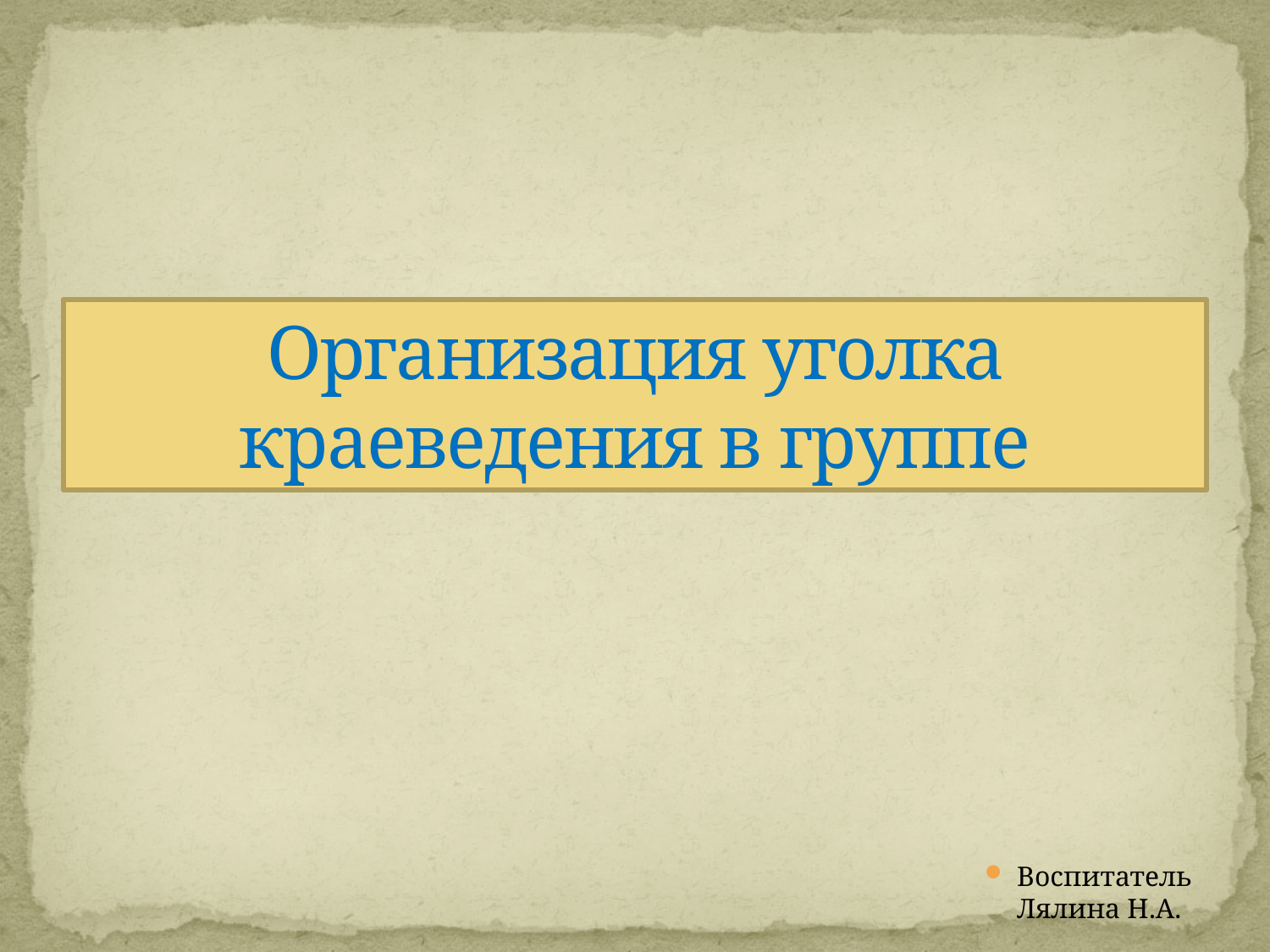

# Организация уголка краеведения в группе
Воспитатель Лялина Н.А.